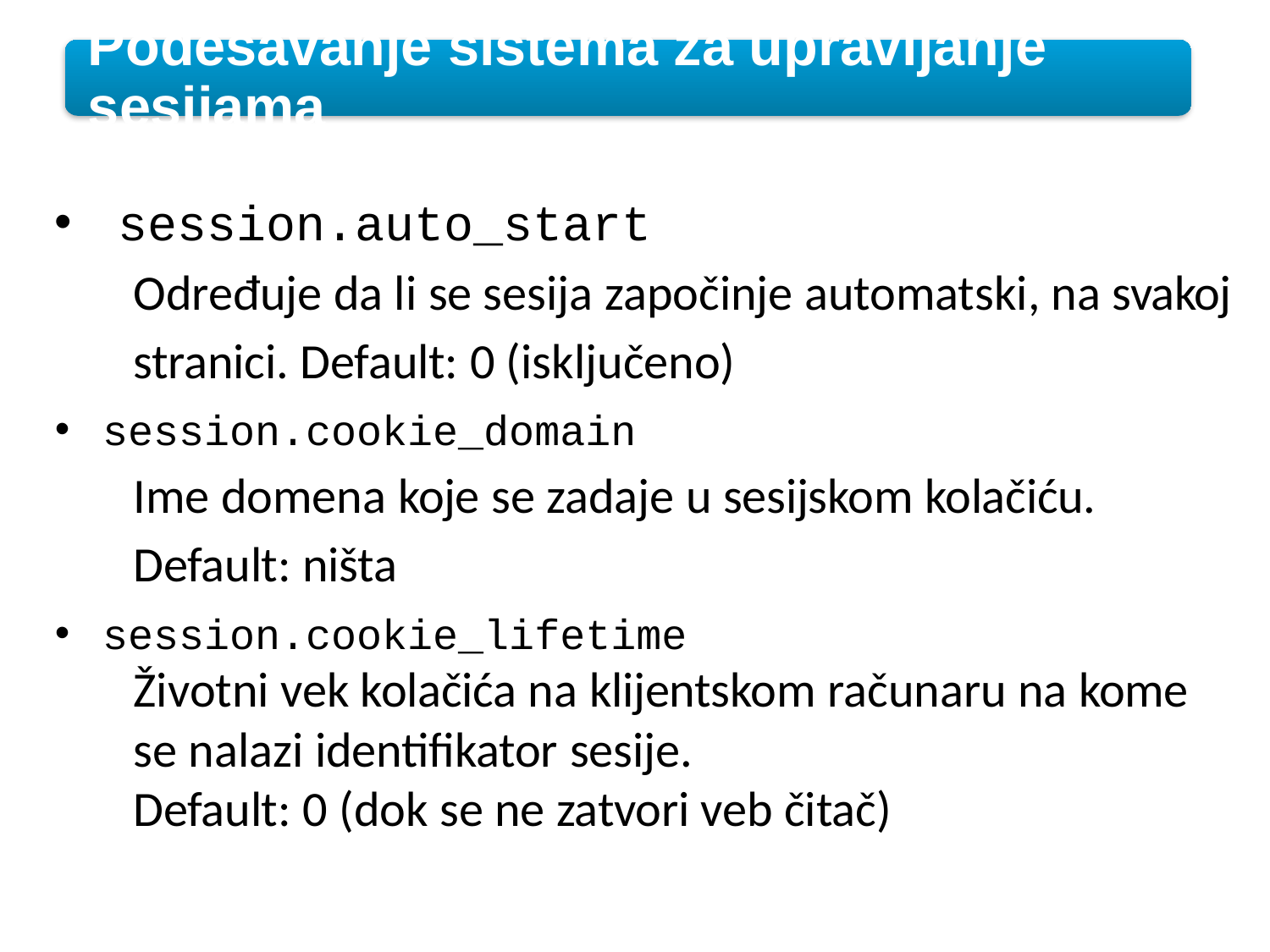

Podešavanje sistema za upravljanje sesijama
session.auto_start
Određuje da li se sesija započinje automatski, na svakoj stranici. Default: 0 (isključeno)
session.cookie_domain
Ime domena koje se zadaje u sesijskom kolačiću.
Default: ništa
session.cookie_lifetime
Životni vek kolačića na klijentskom računaru na kome se nalazi identifikator sesije.
Default: 0 (dok se ne zatvori veb čitač)